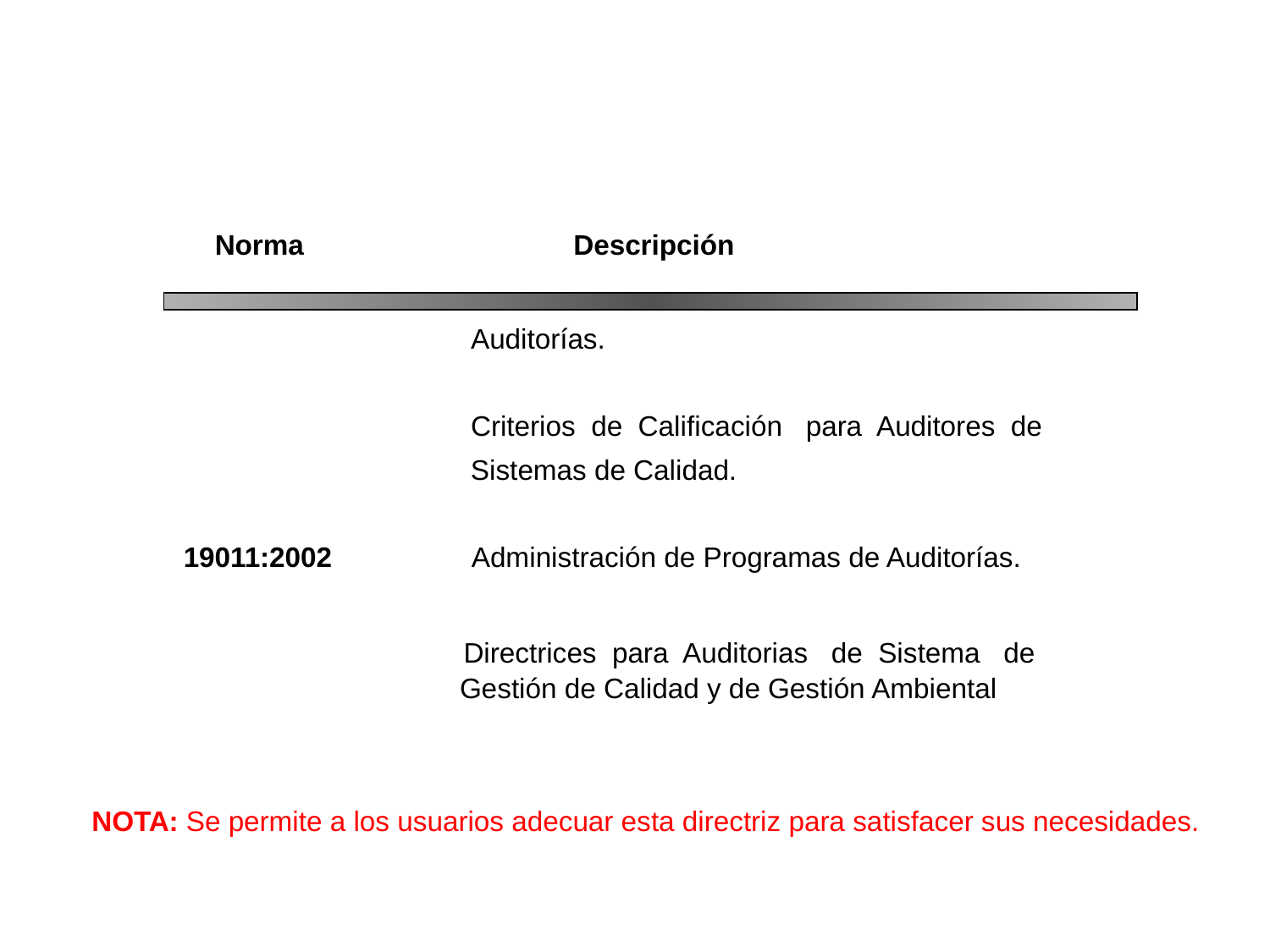

REFERENCIAS NORMATIVAS
Norma
Descripción

Auditorías.
Criterios  de  Calificación   para  Auditores  de
Sistemas de Calidad.
19011:2002
Administración de Programas de Auditorías.
Directrices  para  Auditorias   de  Sistema   de
Gestión de Calidad y de Gestión Ambiental

NOTA: Se permite a los usuarios adecuar esta directriz para satisfacer sus necesidades.